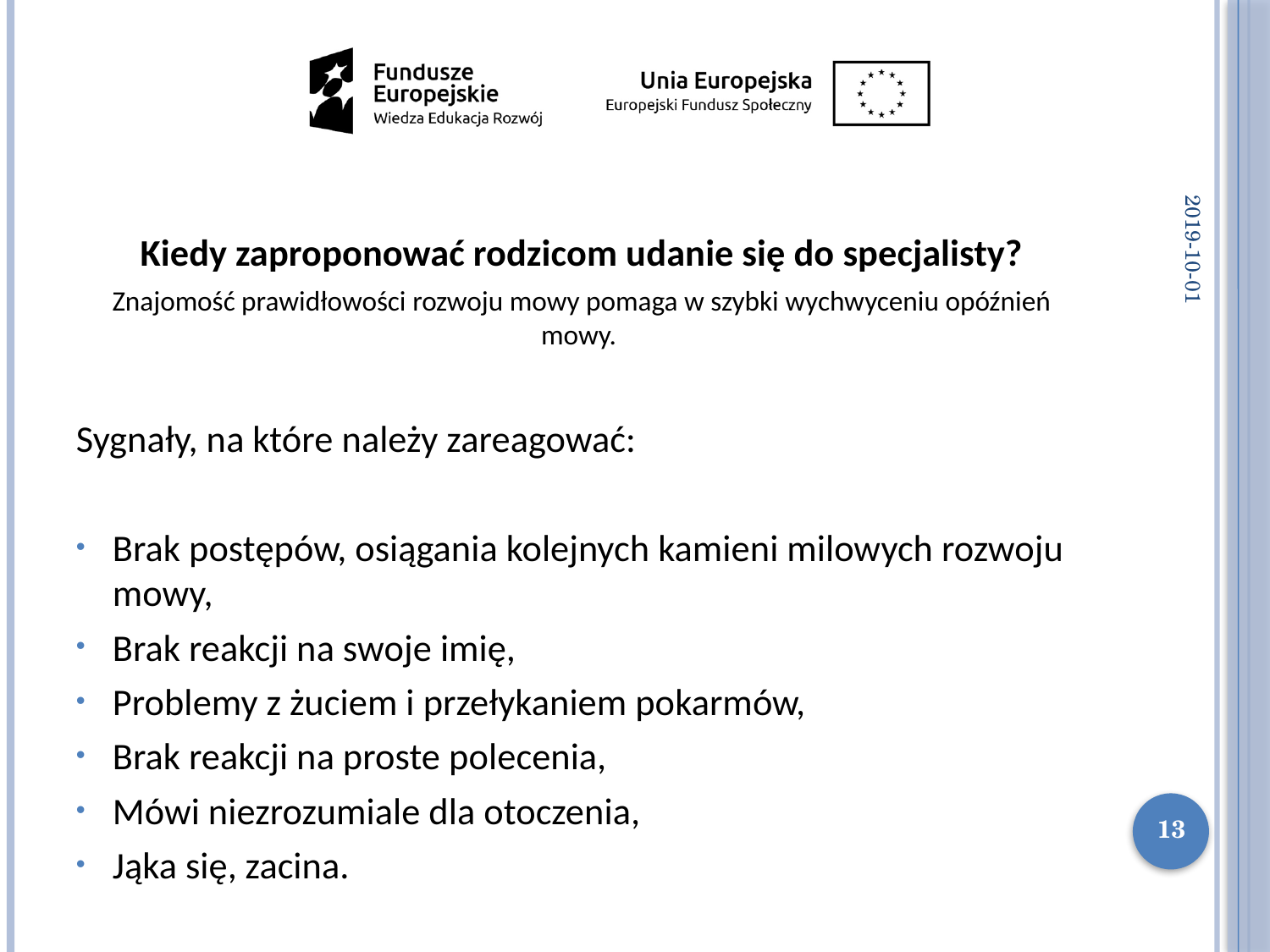

2019-10-01
Kiedy zaproponować rodzicom udanie się do specjalisty?
Znajomość prawidłowości rozwoju mowy pomaga w szybki wychwyceniu opóźnień mowy.

Sygnały, na które należy zareagować:

Brak postępów, osiągania kolejnych kamieni milowych rozwoju mowy,
Brak reakcji na swoje imię,
Problemy z żuciem i przełykaniem pokarmów,
Brak reakcji na proste polecenia,
Mówi niezrozumiale dla otoczenia,
Jąka się, zacina.

13